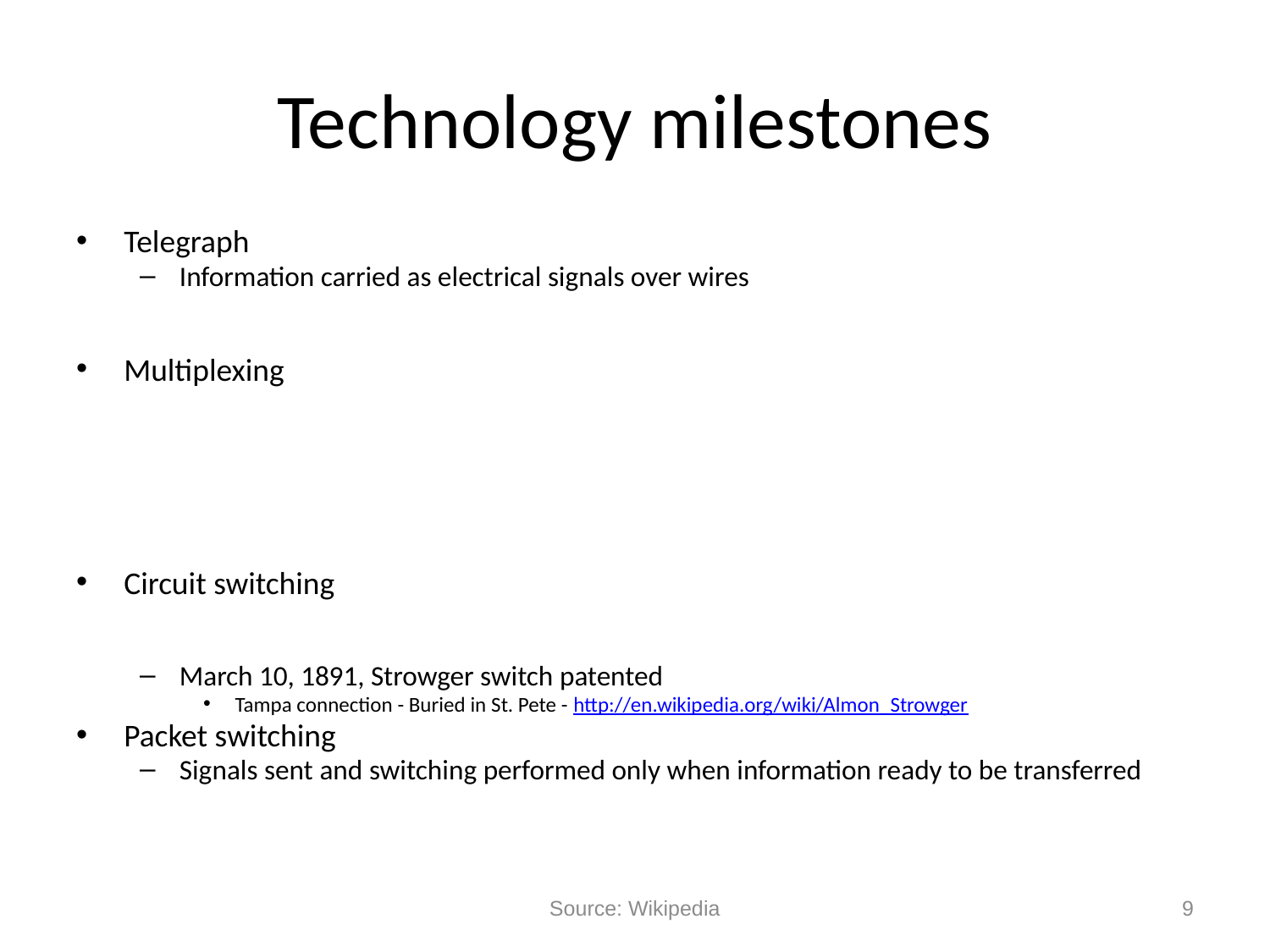

# Technology milestones
Telegraph
Information carried as electrical signals over wires

Multiplexing

Circuit switching

March 10, 1891, Strowger switch patented
Tampa connection - Buried in St. Pete - http://en.wikipedia.org/wiki/Almon_Strowger
Packet switching
Signals sent and switching performed only when information ready to be transferred

Source: Wikipedia
9